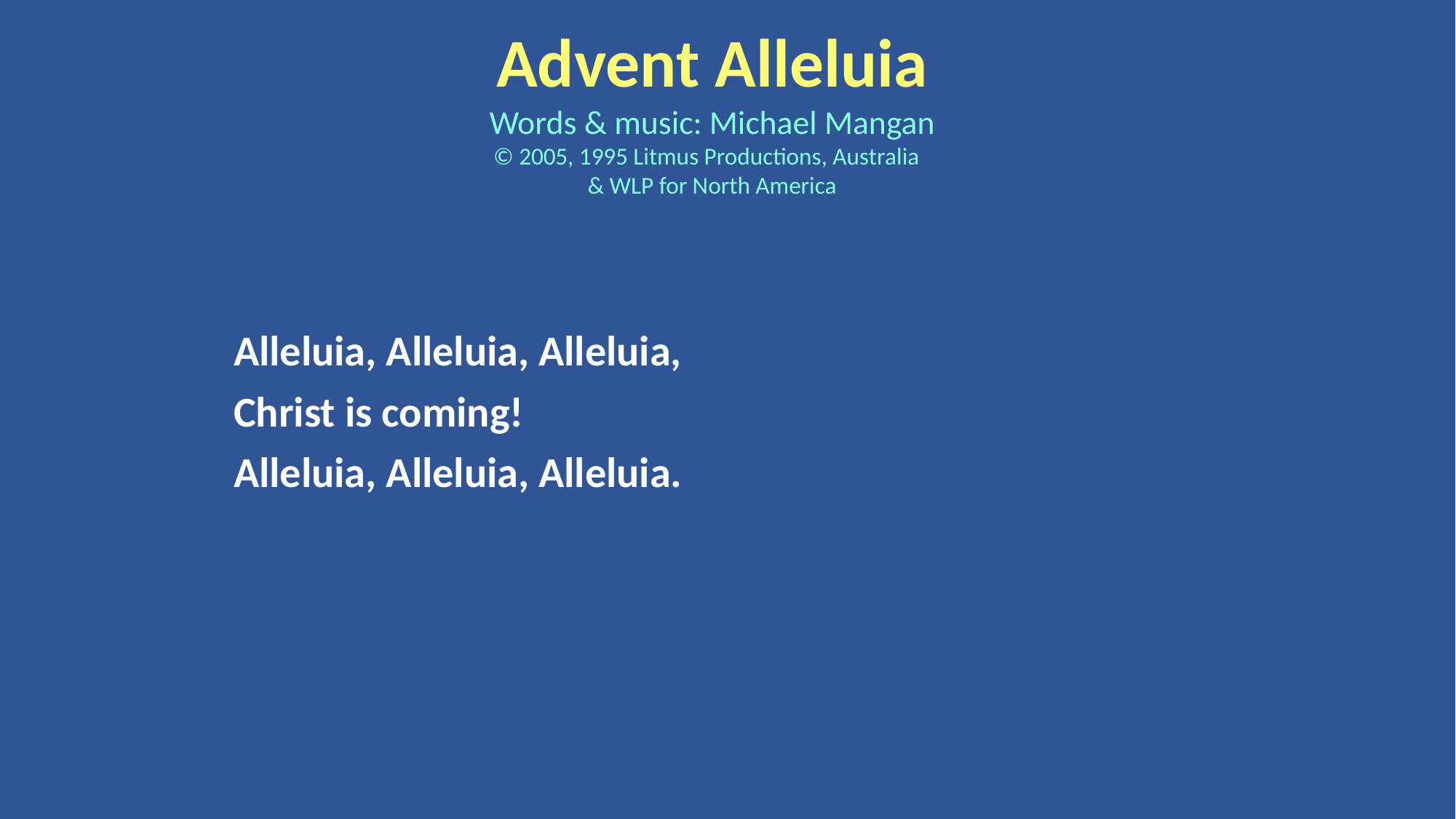

Advent Alleluia
Words & music: Michael Mangan
© 2005, 1995 Litmus Productions, Australia
& WLP for North America
Alleluia, Alleluia, Alleluia,
Christ is coming!
Alleluia, Alleluia, Alleluia.